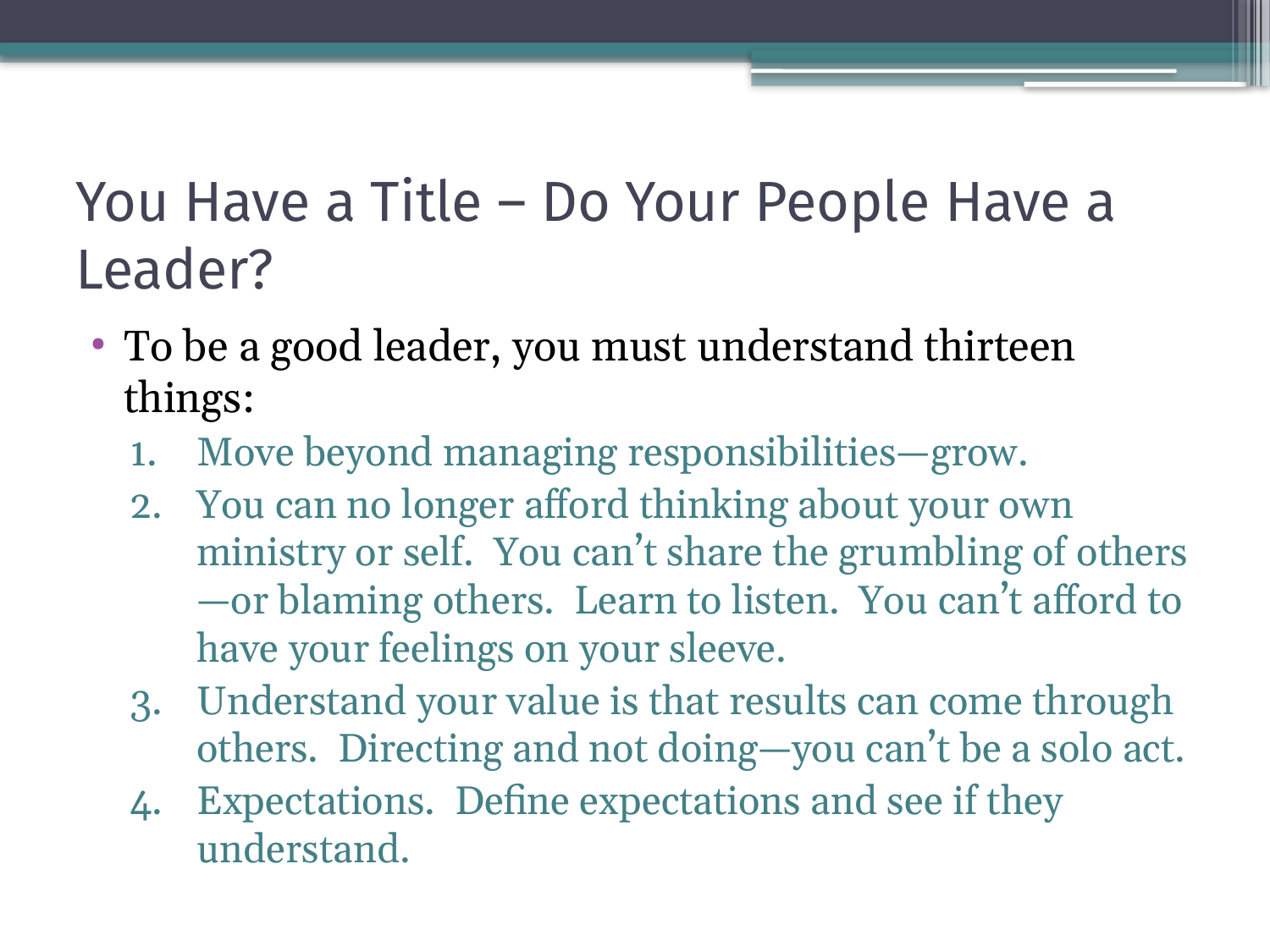

# You Have a Title – Do Your People Have a Leader?
To be a good leader, you must understand thirteen things:
Move beyond managing responsibilities—grow.
You can no longer afford thinking about your own ministry or self.  You can’t share the grumbling of others—or blaming others.  Learn to listen.  You can’t afford to have your feelings on your sleeve.
Understand your value is that results can come through others.  Directing and not doing—you can’t be a solo act.
Expectations.  Define expectations and see if they understand.